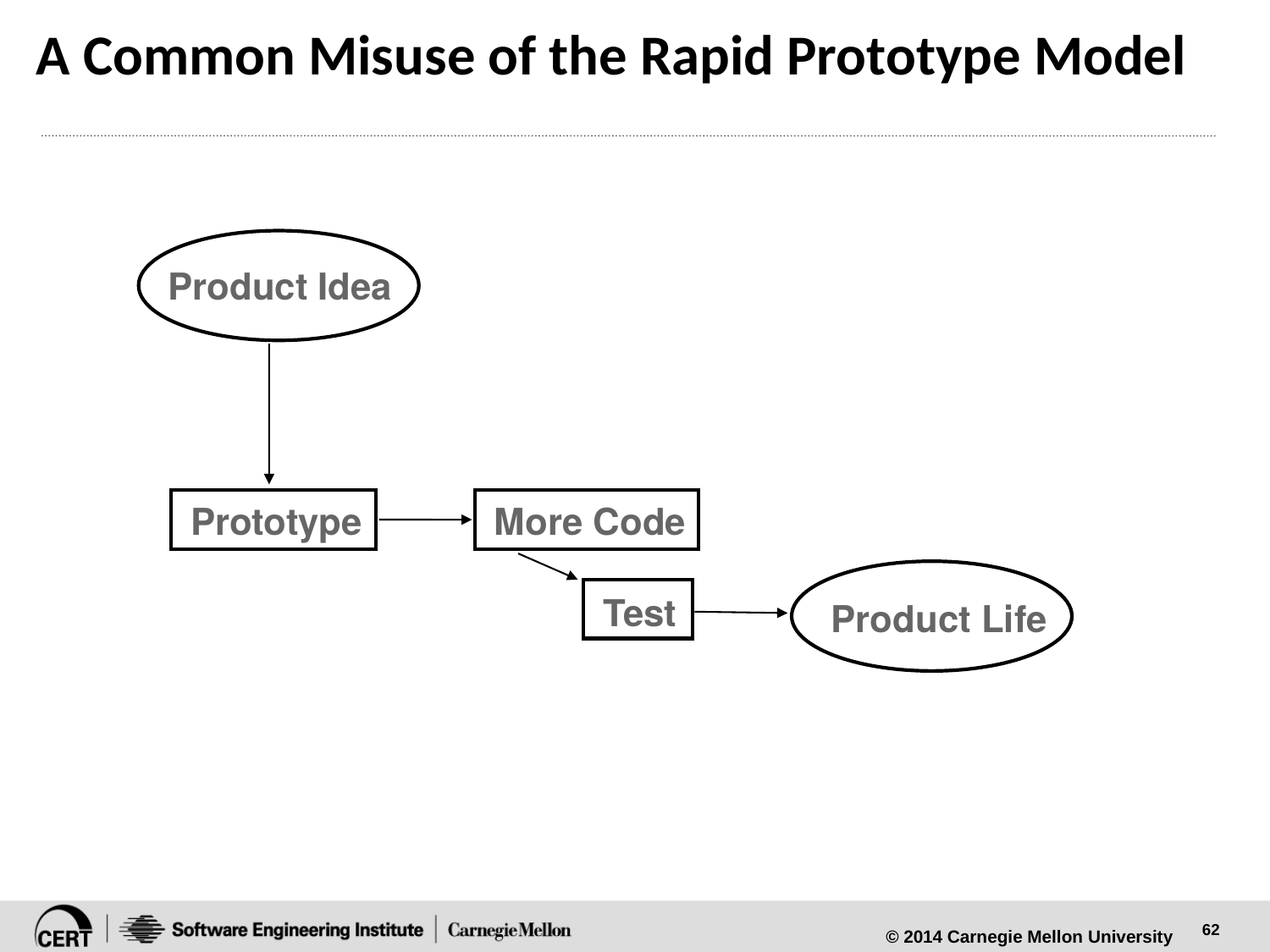

# A Common Misuse of the Rapid Prototype Model

Product Idea

Prototype
More Code

Test
Product Life